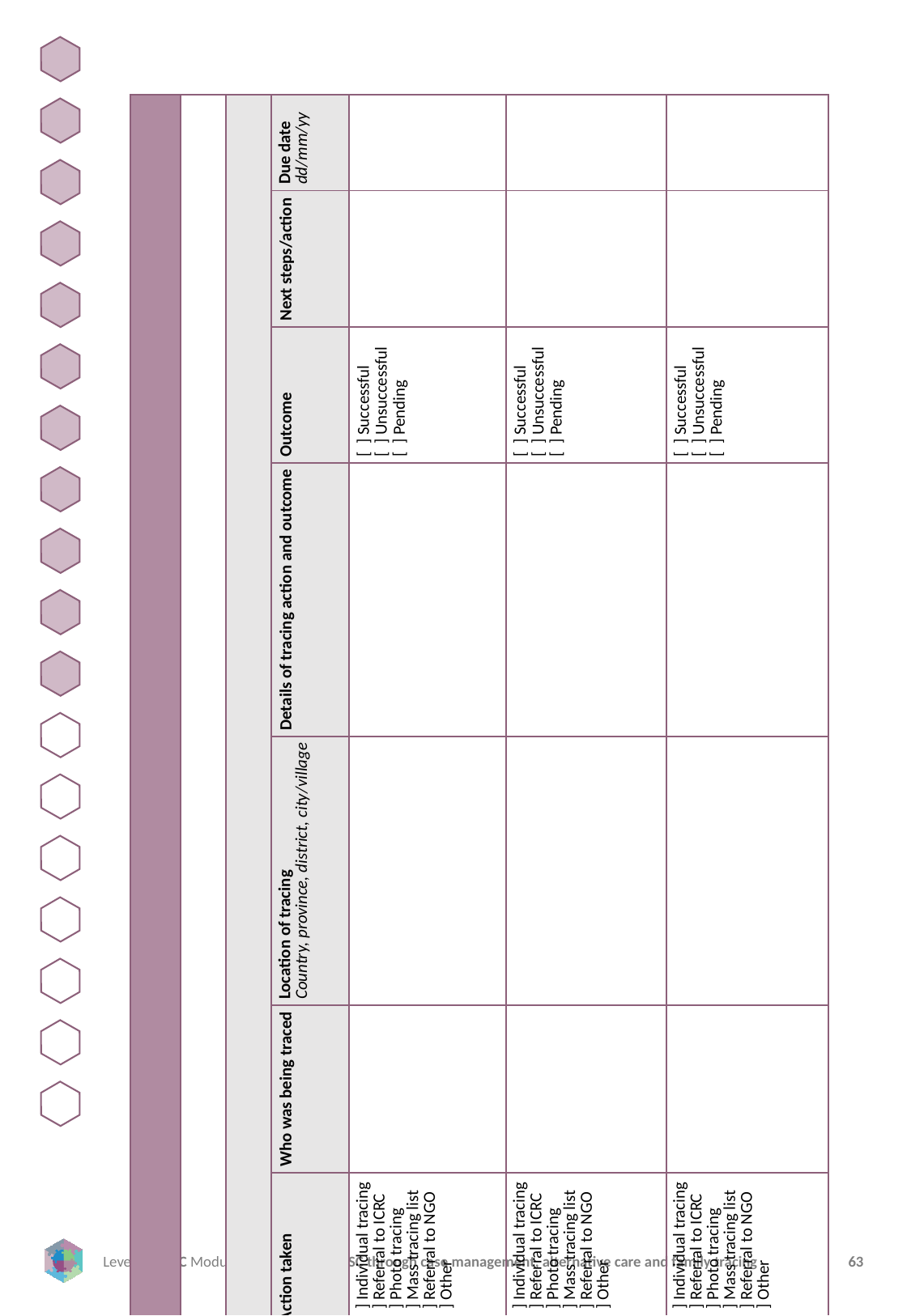

| TRACING ACTION HISTORY | Case ID number: | HISTORY OF TRACING ACTIONS TAKEN | Due date dd/mm/yy |  |  |  |
| --- | --- | --- | --- | --- | --- | --- |
|  |  |  | Next steps/action |  |  |  |
|  |  |  | Outcome | [ ] Successful [ ] Unsuccessful [ ] Pending | [ ] Successful [ ] Unsuccessful [ ] Pending | [ ] Successful [ ] Unsuccessful [ ] Pending |
|  |  |  | Details of tracing action and outcome |  |  |  |
|  |  |  | Location of tracing Country, province, district, city/village |  |  |  |
|  |  |  | Who was being traced |  |  |  |
|  |  |  | Action taken | [ ] Individual tracing [ ] Referral to ICRC [ ] Photo tracing [ ] Mass tracing list [ ] Referral to NGO [ ] Other | [ ] Individual tracing [ ] Referral to ICRC [ ] Photo tracing [ ] Mass tracing list [ ] Referral to NGO [ ] Other | [ ] Individual tracing [ ] Referral to ICRC [ ] Photo tracing [ ] Mass tracing list [ ] Referral to NGO [ ] Other |
| TRACING ACTION HISTORY |  |  | Date of action dd/mm/yy |  |  |  |